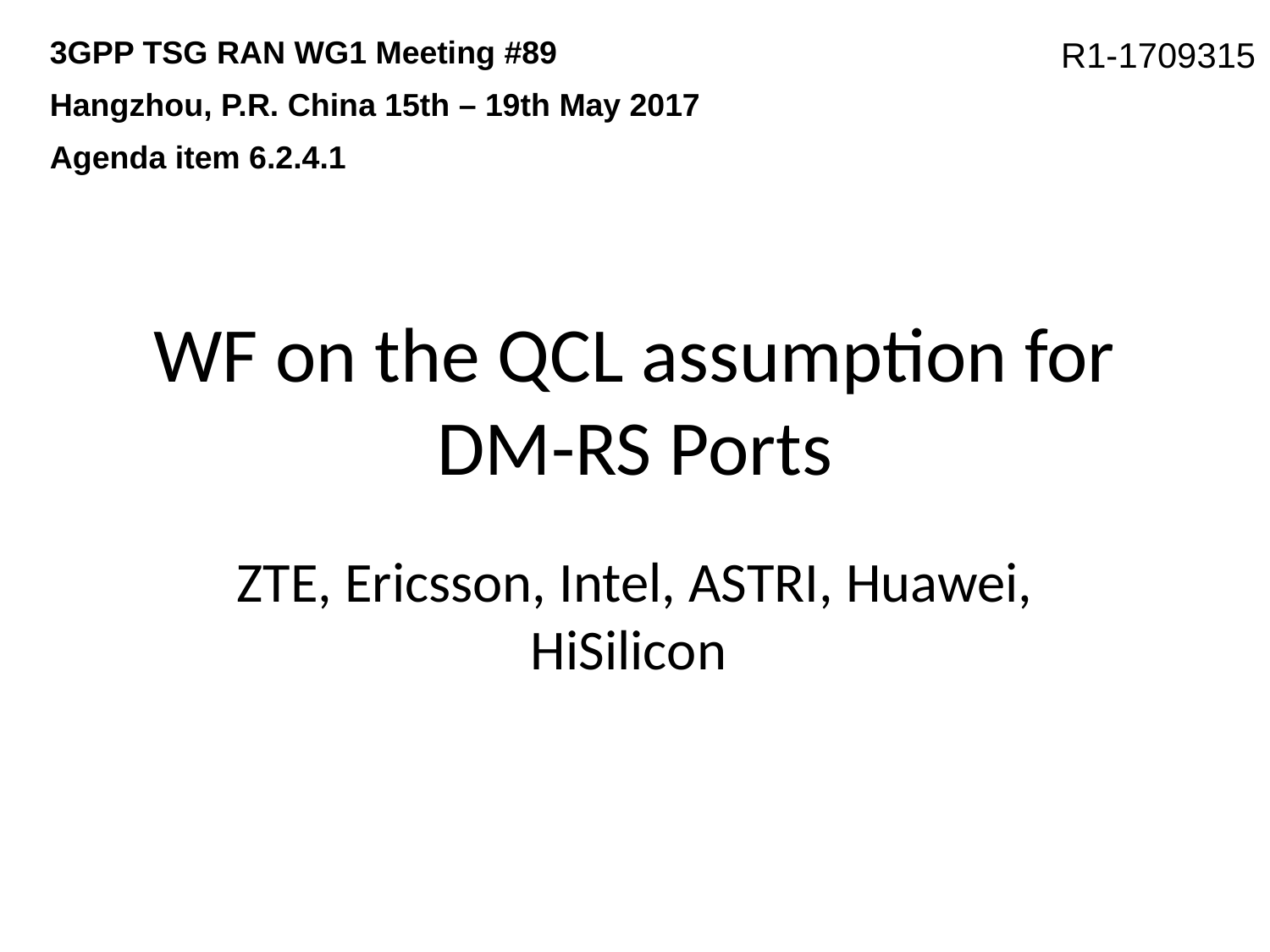

3GPP TSG RAN WG1 Meeting #89
Hangzhou, P.R. China 15th – 19th May 2017
Agenda item 6.2.4.1
R1-1709315
# WF on the QCL assumption for DM-RS Ports
ZTE, Ericsson, Intel, ASTRI, Huawei, HiSilicon